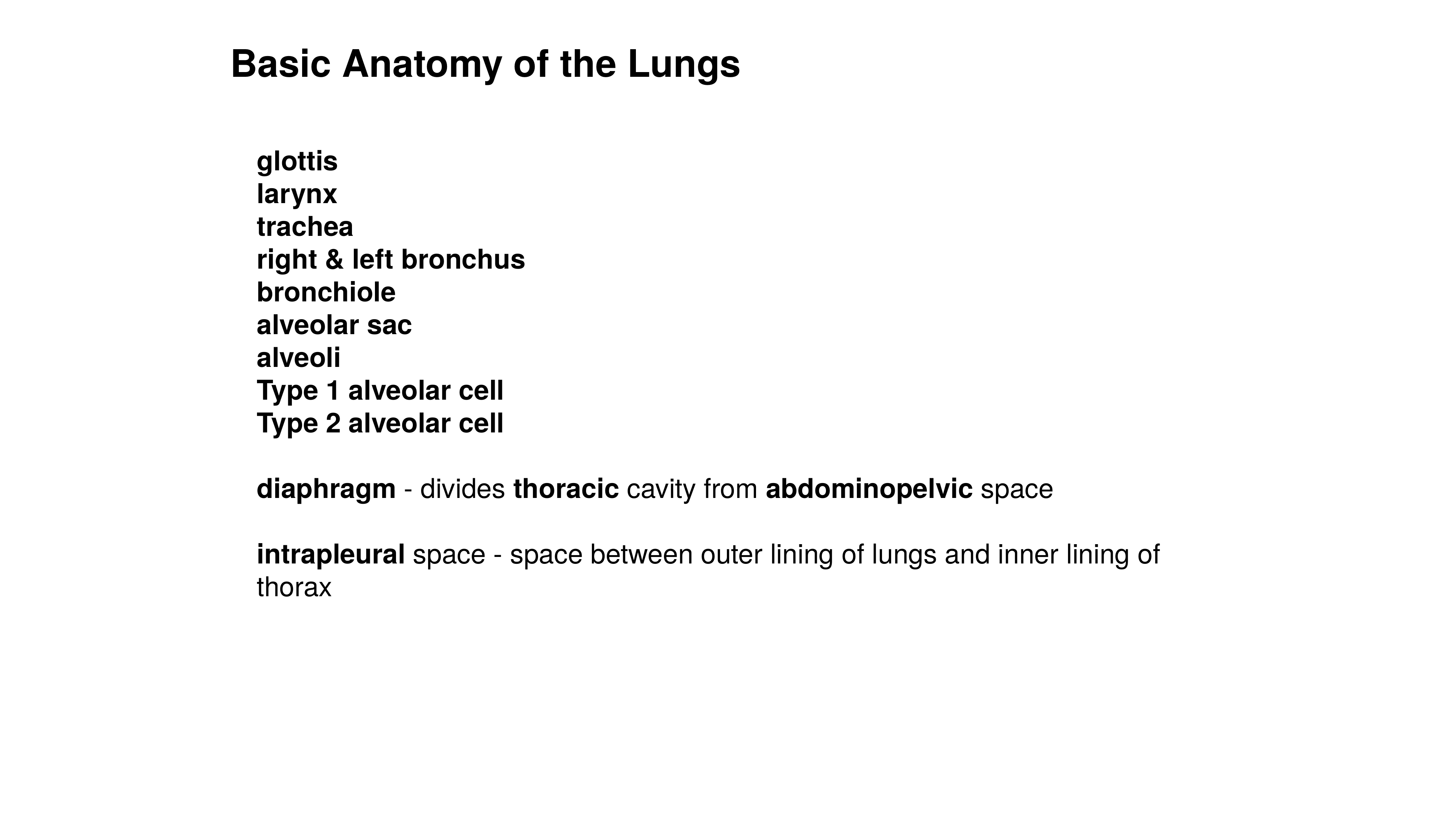

Basic Anatomy of the Lungs
glottis
larynx
trachea
right & left bronchus
bronchiole
alveolar sac
alveoli
Type 1 alveolar cell
Type 2 alveolar cell

diaphragm - divides thoracic cavity from abdominopelvic space

intrapleural space - space between outer lining of lungs and inner lining of thorax